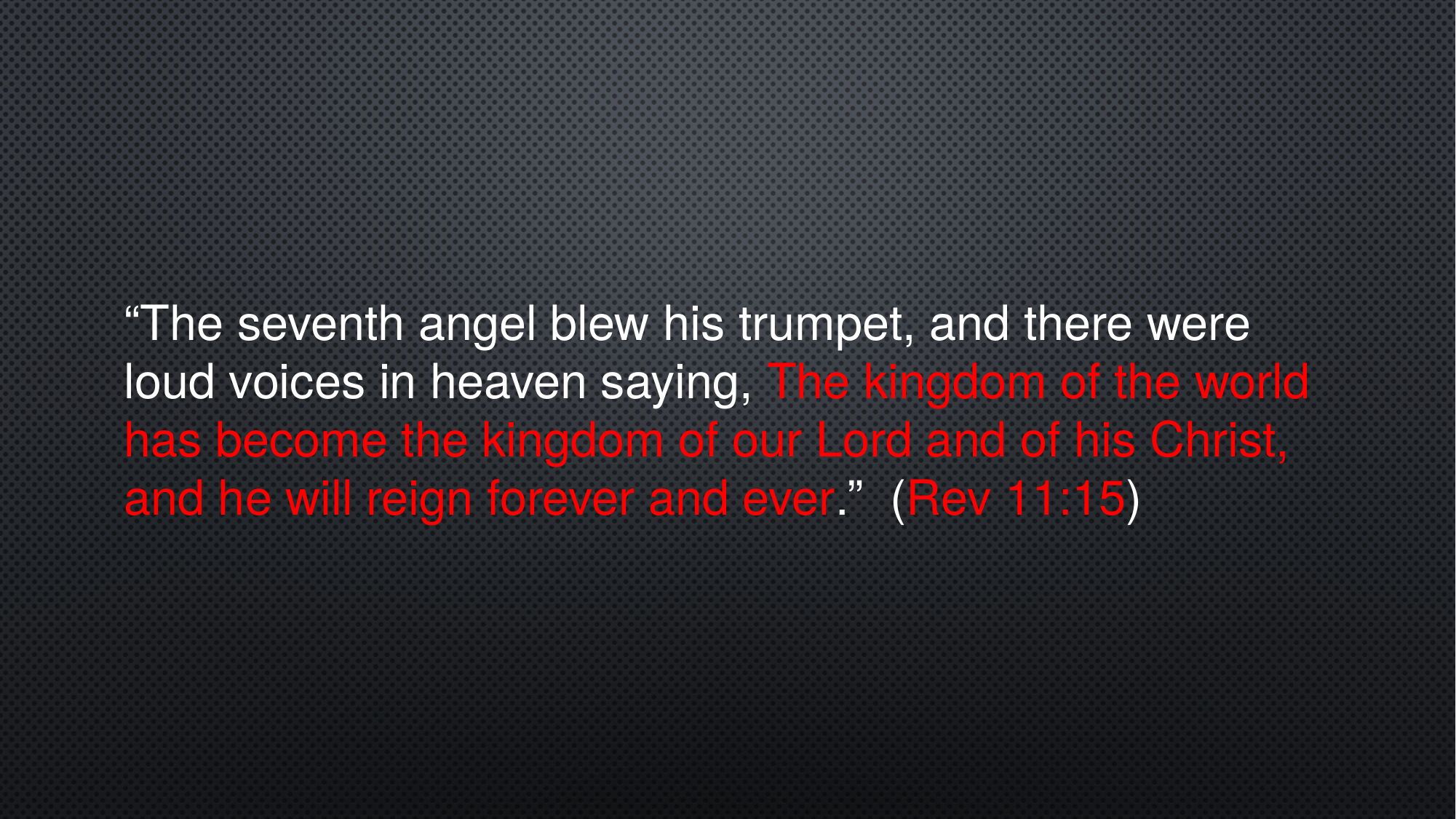

“The seventh angel blew his trumpet, and there were loud voices in heaven saying, The kingdom of the world has become the kingdom of our Lord and of his Christ, and he will reign forever and ever.”  (Rev 11:15)